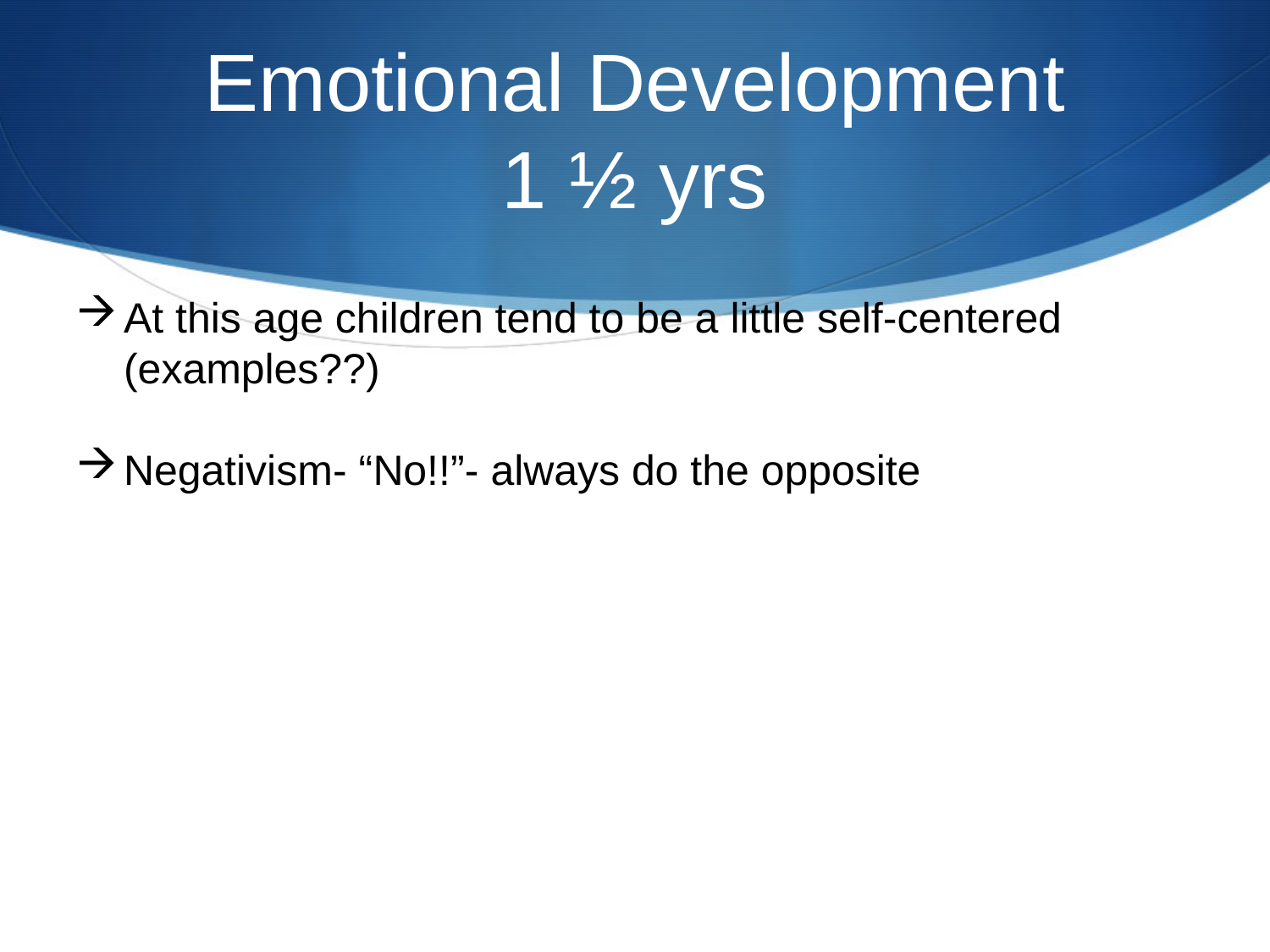

# Emotional Development 1 ½ yrs
At this age children tend to be a little self-centered (examples??)

Negativism- “No!!”- always do the opposite